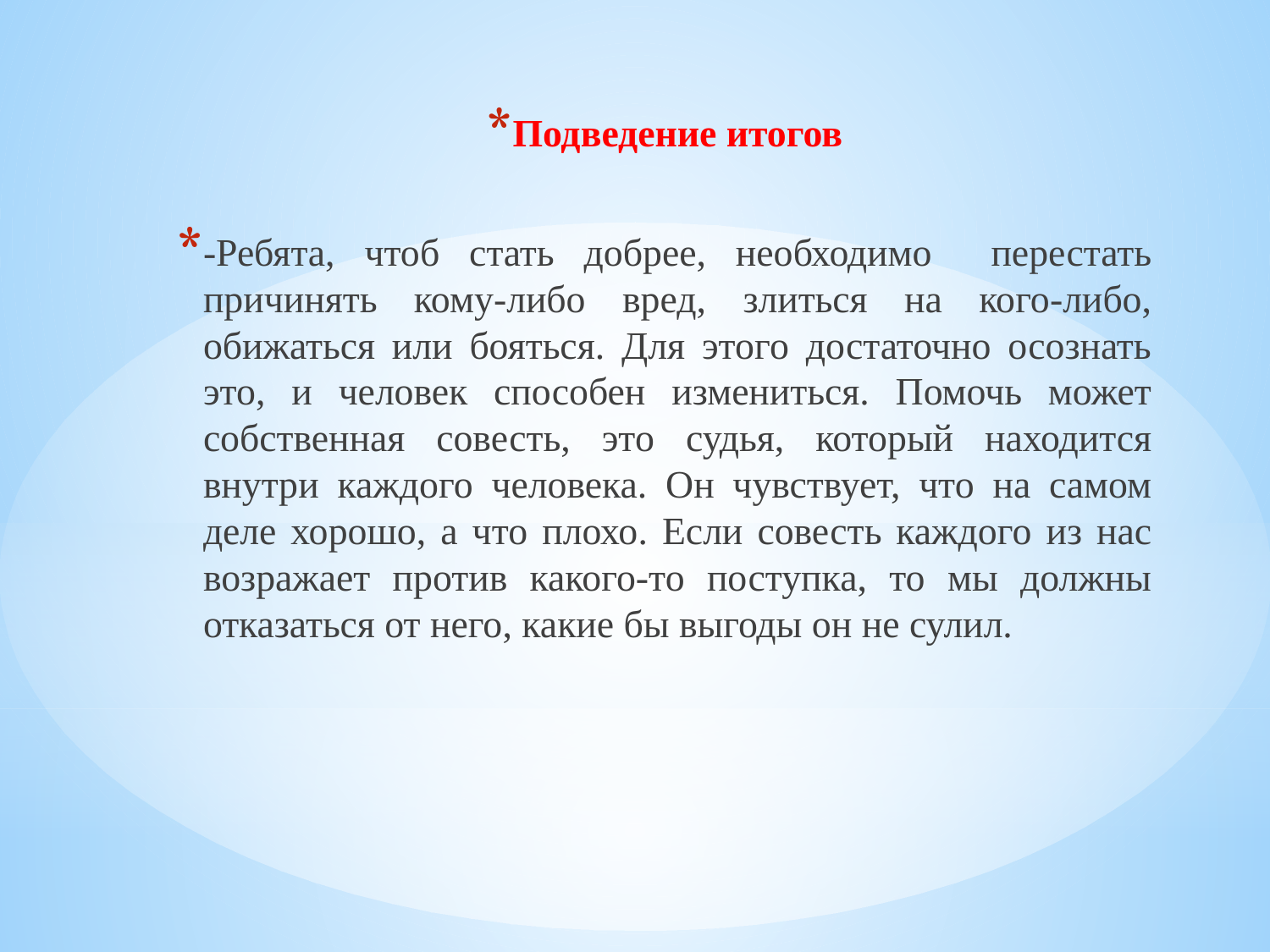

Подведение итогов

-Ребята, чтоб стать добрее, необходимо  перестать причинять кому-либо вред, злиться на кого-либо, обижаться или бояться. Для этого достаточно осознать это, и человек способен измениться. Помочь может собственная совесть, это судья, который находится внутри каждого человека. Он чувствует, что на самом деле хорошо, а что плохо. Если совесть каждого из нас возражает против какого-то поступка, то мы должны отказаться от него, какие бы выгоды он не сулил.